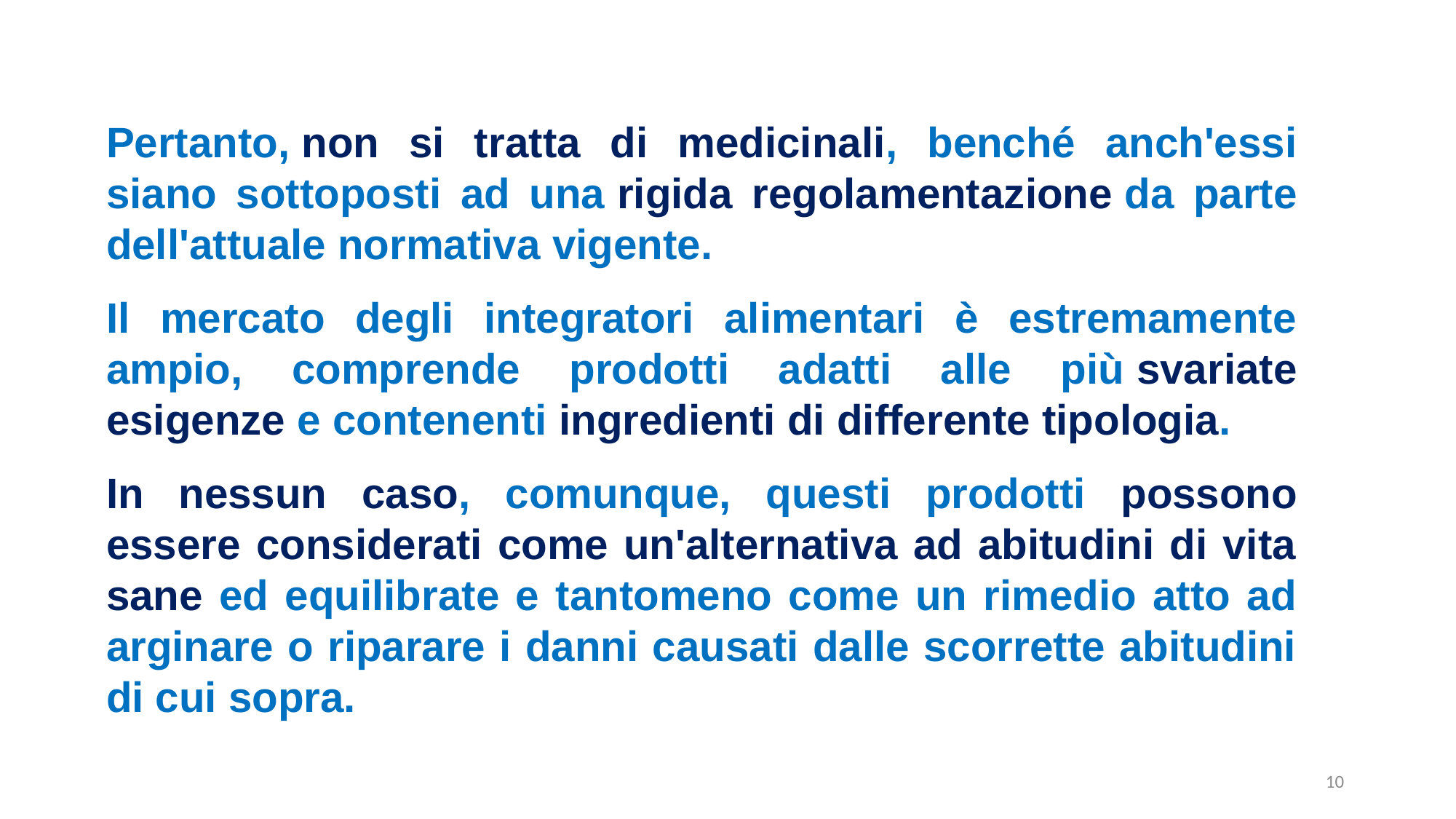

Pertanto, non si tratta di medicinali, benché anch'essi siano sottoposti ad una rigida regolamentazione da parte dell'attuale normativa vigente.
Il mercato degli integratori alimentari è estremamente ampio, comprende prodotti adatti alle più svariate esigenze e contenenti ingredienti di differente tipologia.
In nessun caso, comunque, questi prodotti possono essere considerati come un'alternativa ad abitudini di vita sane ed equilibrate e tantomeno come un rimedio atto ad arginare o riparare i danni causati dalle scorrette abitudini di cui sopra.
10